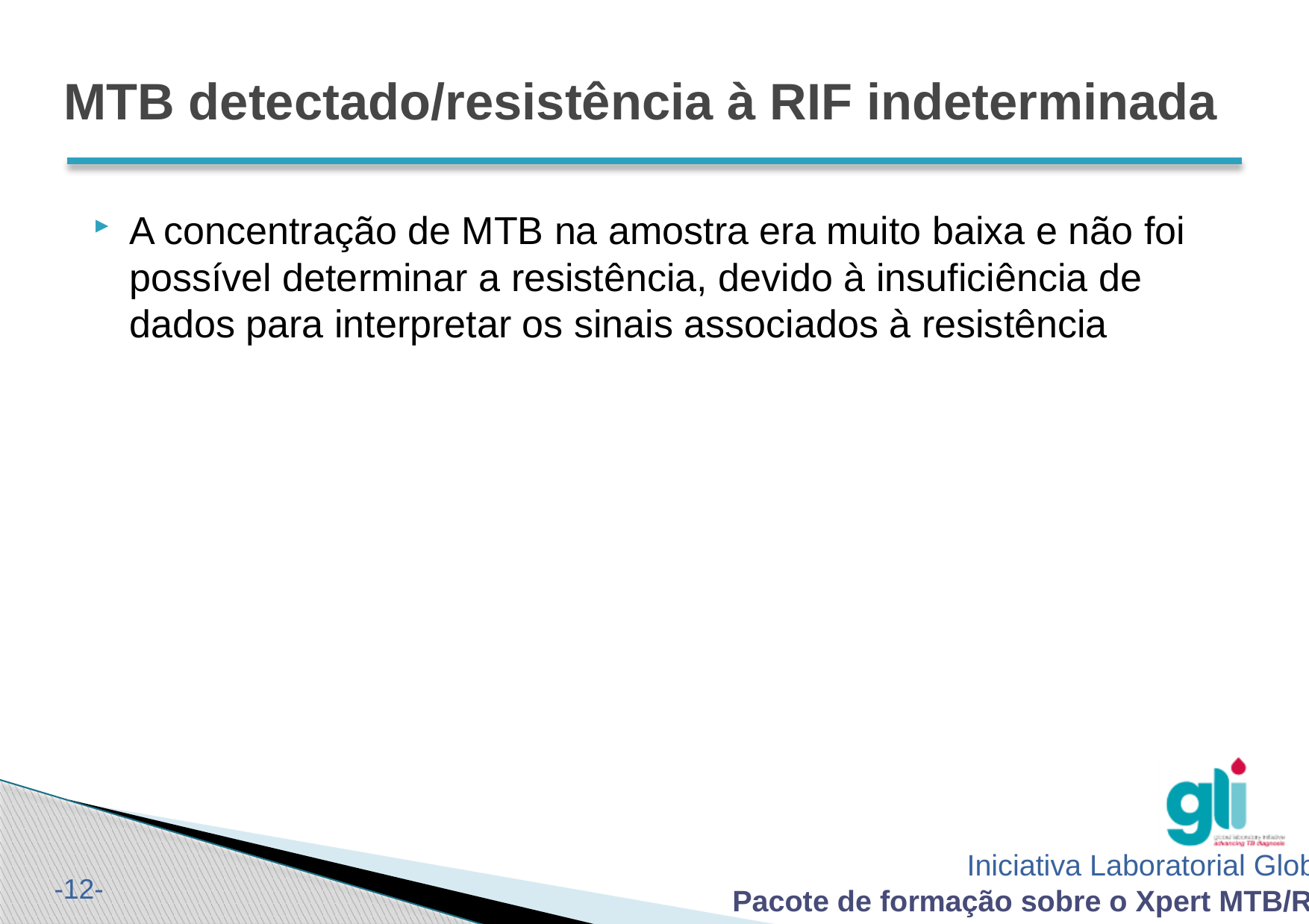

# MTB detectado/resistência à RIF indeterminada
A concentração de MTB na amostra era muito baixa e não foi possível determinar a resistência, devido à insuficiência de dados para interpretar os sinais associados à resistência